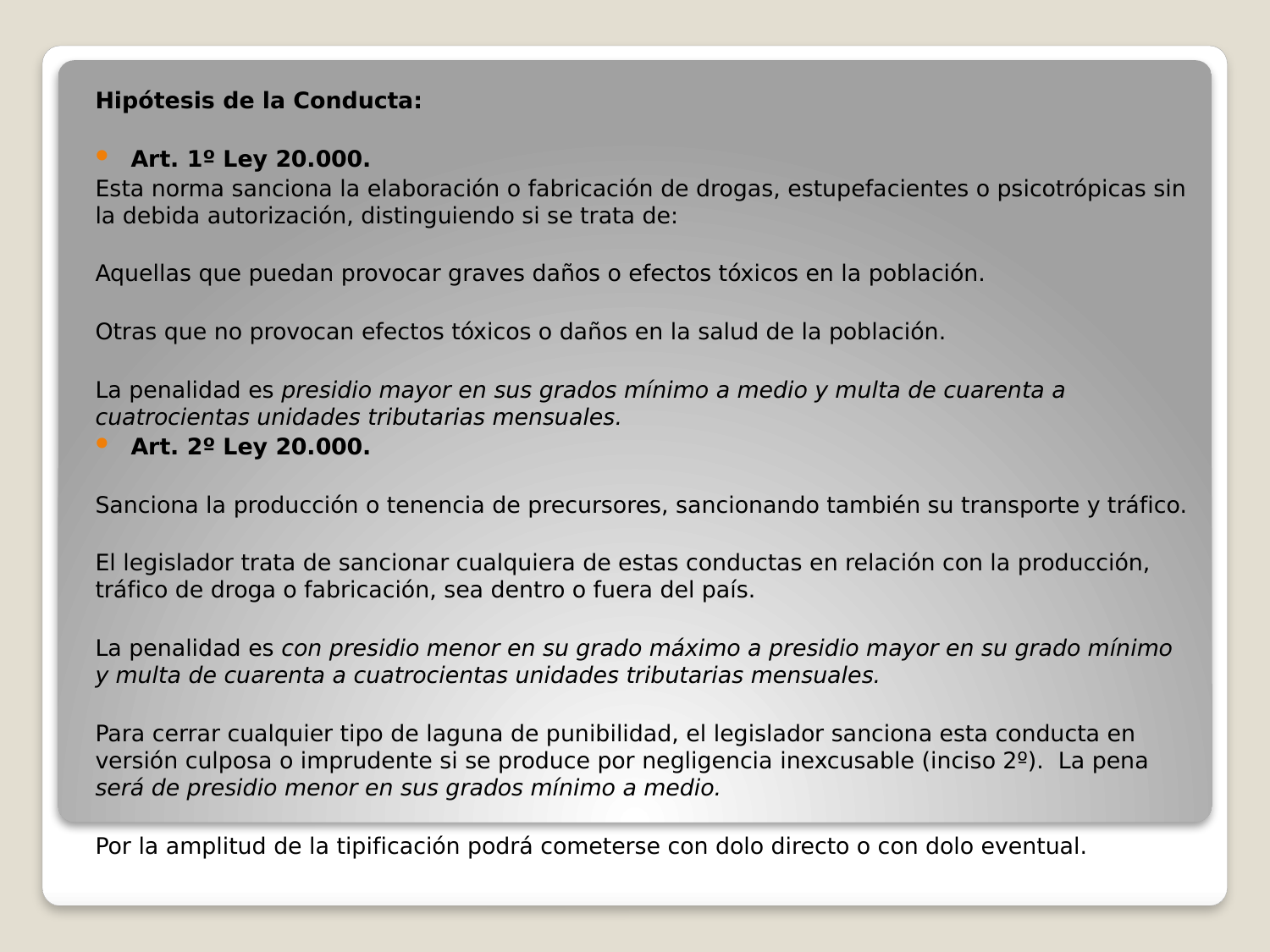

Hipótesis de la Conducta:

Art. 1º Ley 20.000.
Esta norma sanciona la elaboración o fabricación de drogas, estupefacientes o psicotrópicas sin la debida autorización, distinguiendo si se trata de:

Aquellas que puedan provocar graves daños o efectos tóxicos en la población.

Otras que no provocan efectos tóxicos o daños en la salud de la población.

La penalidad es presidio mayor en sus grados mínimo a medio y multa de cuarenta a cuatrocientas unidades tributarias mensuales.
Art. 2º Ley 20.000.

Sanciona la producción o tenencia de precursores, sancionando también su transporte y tráfico.

El legislador trata de sancionar cualquiera de estas conductas en relación con la producción, tráfico de droga o fabricación, sea dentro o fuera del país.

La penalidad es con presidio menor en su grado máximo a presidio mayor en su grado mínimo y multa de cuarenta a cuatrocientas unidades tributarias mensuales.

Para cerrar cualquier tipo de laguna de punibilidad, el legislador sanciona esta conducta en versión culposa o imprudente si se produce por negligencia inexcusable (inciso 2º).  La pena será de presidio menor en sus grados mínimo a medio.

Por la amplitud de la tipificación podrá cometerse con dolo directo o con dolo eventual.

#